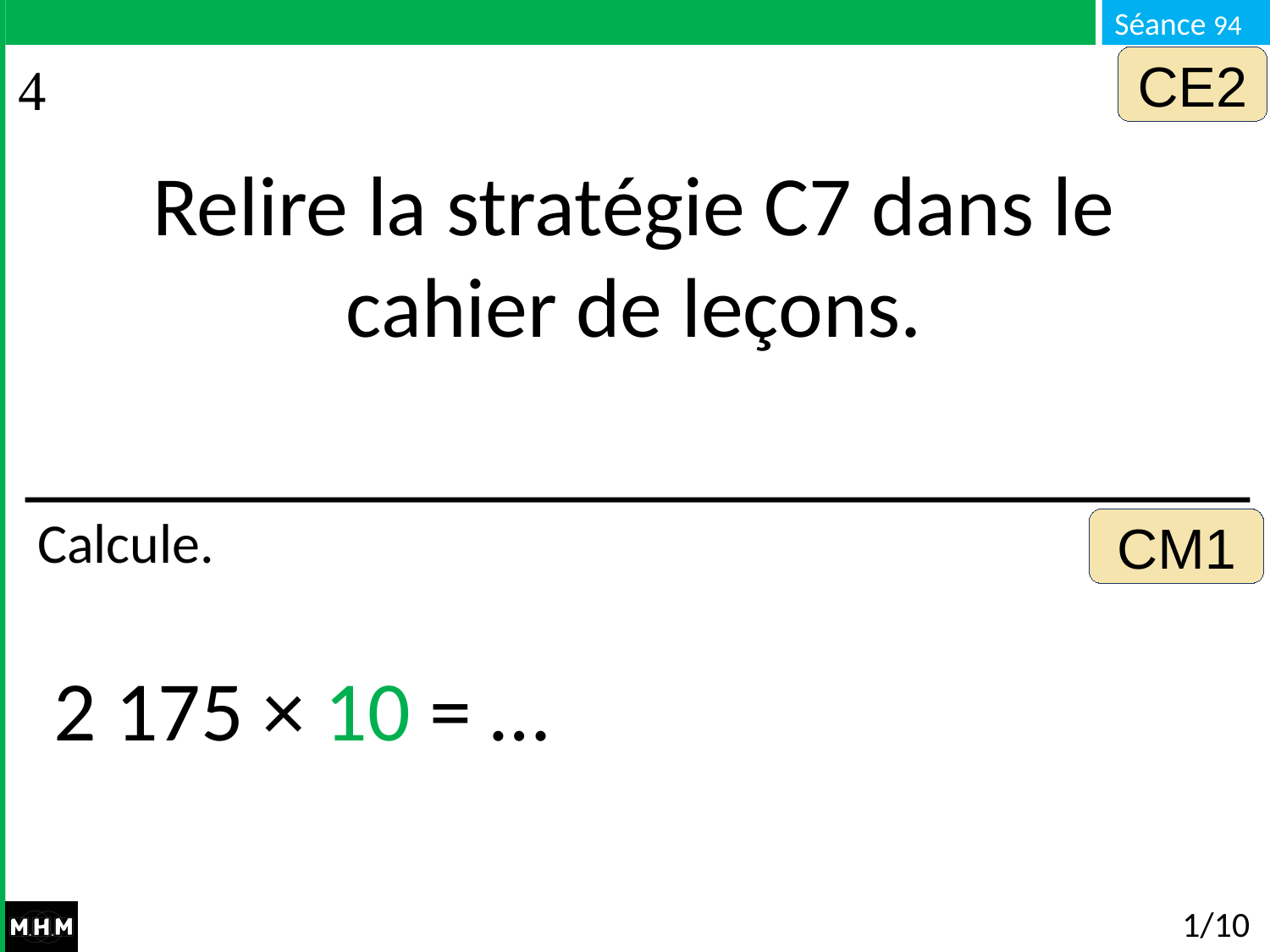

CE2
Relire la stratégie C7 dans le cahier de leçons.

CM1
Calcule.
2 175 × 10 = …
# 1/10